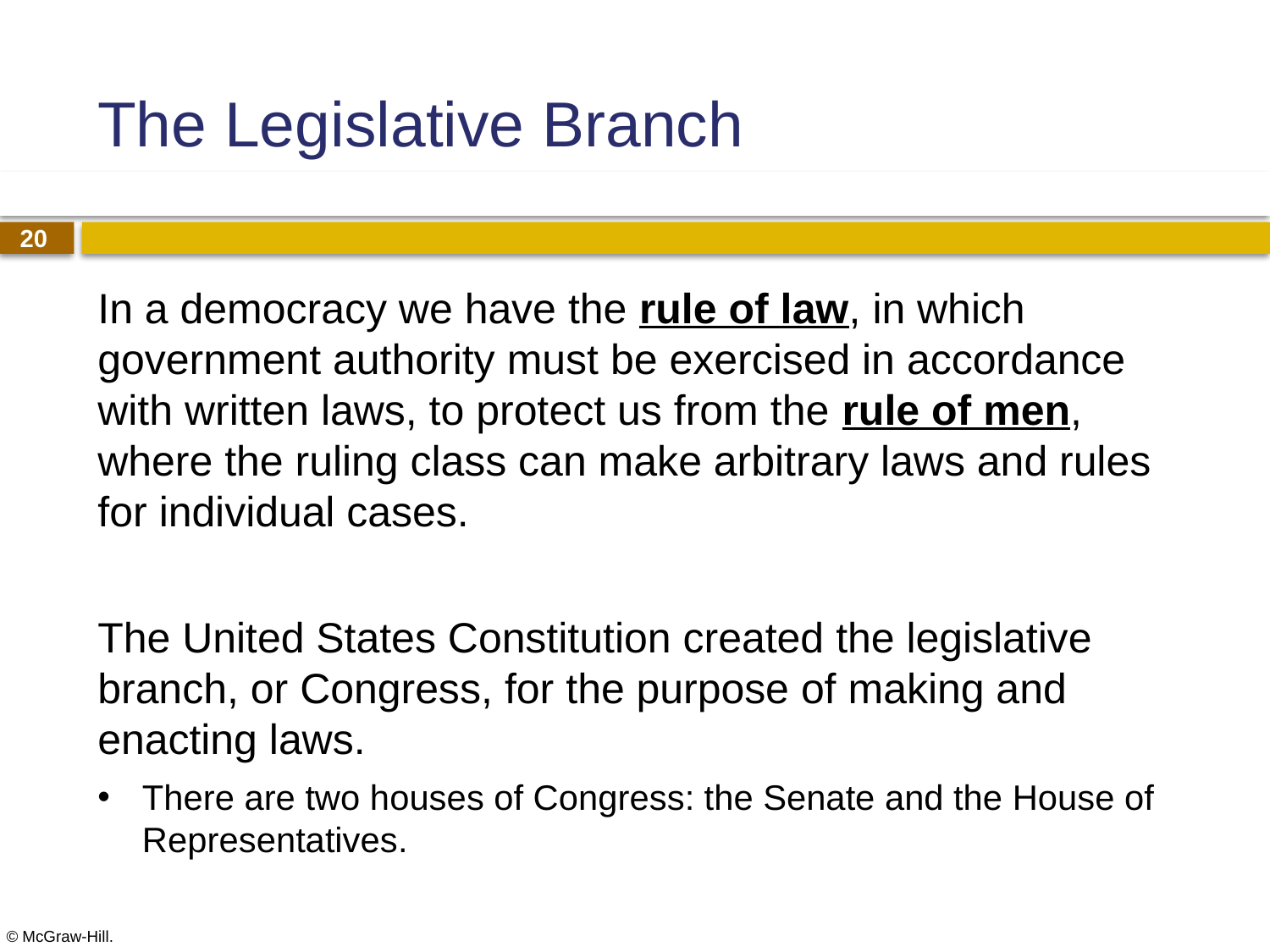

# The Legislative Branch
In a democracy we have the rule of law, in which government authority must be exercised in accordance with written laws, to protect us from the rule of men, where the ruling class can make arbitrary laws and rules for individual cases.

The United States Constitution created the legislative branch, or Congress, for the purpose of making and enacting laws.
There are two houses of Congress: the Senate and the House of Representatives.